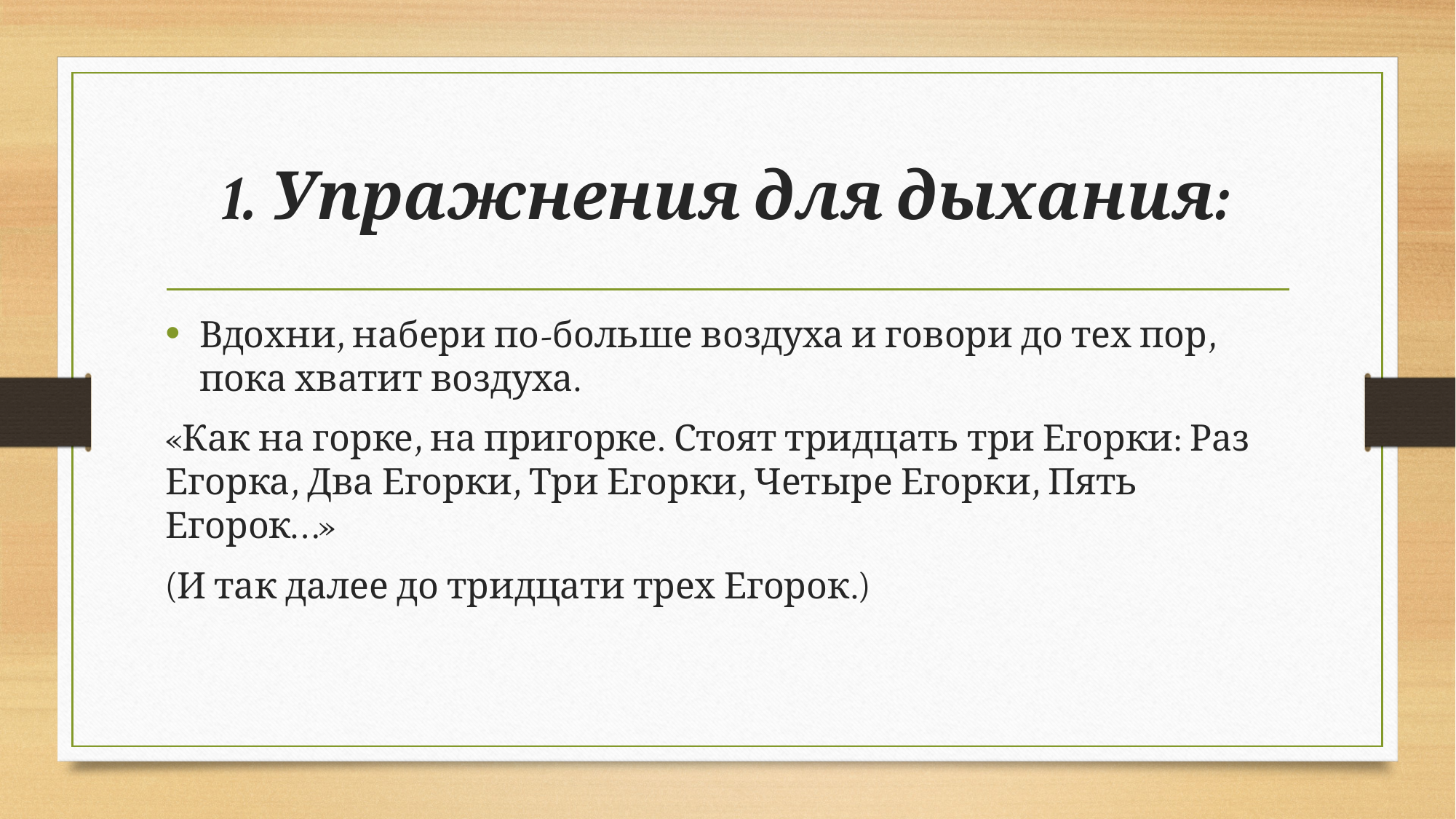

# 1. Упражнения для дыхания:
Вдохни, набери по-больше воздуха и говори до тех пор, пока хватит воздуха.
«Как на горке, на пригорке. Стоят тридцать три Егорки: Раз Егорка, Два Егорки, Три Егорки, Четыре Егорки, Пять Егорок…»
(И так далее до тридцати трех Егорок.)